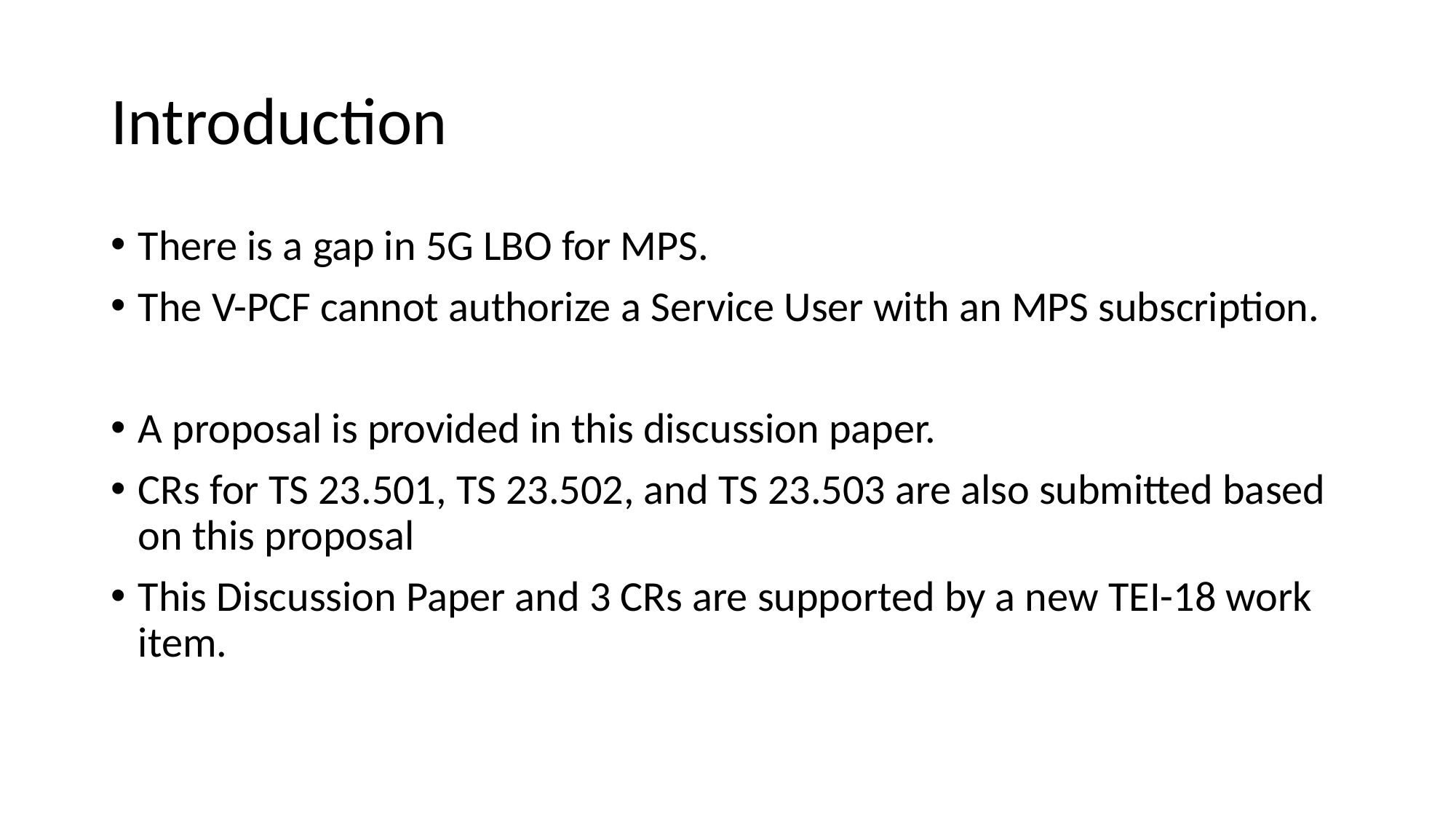

# Introduction
There is a gap in 5G LBO for MPS.
The V-PCF cannot authorize a Service User with an MPS subscription.

A proposal is provided in this discussion paper.
CRs for TS 23.501, TS 23.502, and TS 23.503 are also submitted based on this proposal
This Discussion Paper and 3 CRs are supported by a new TEI-18 work item.